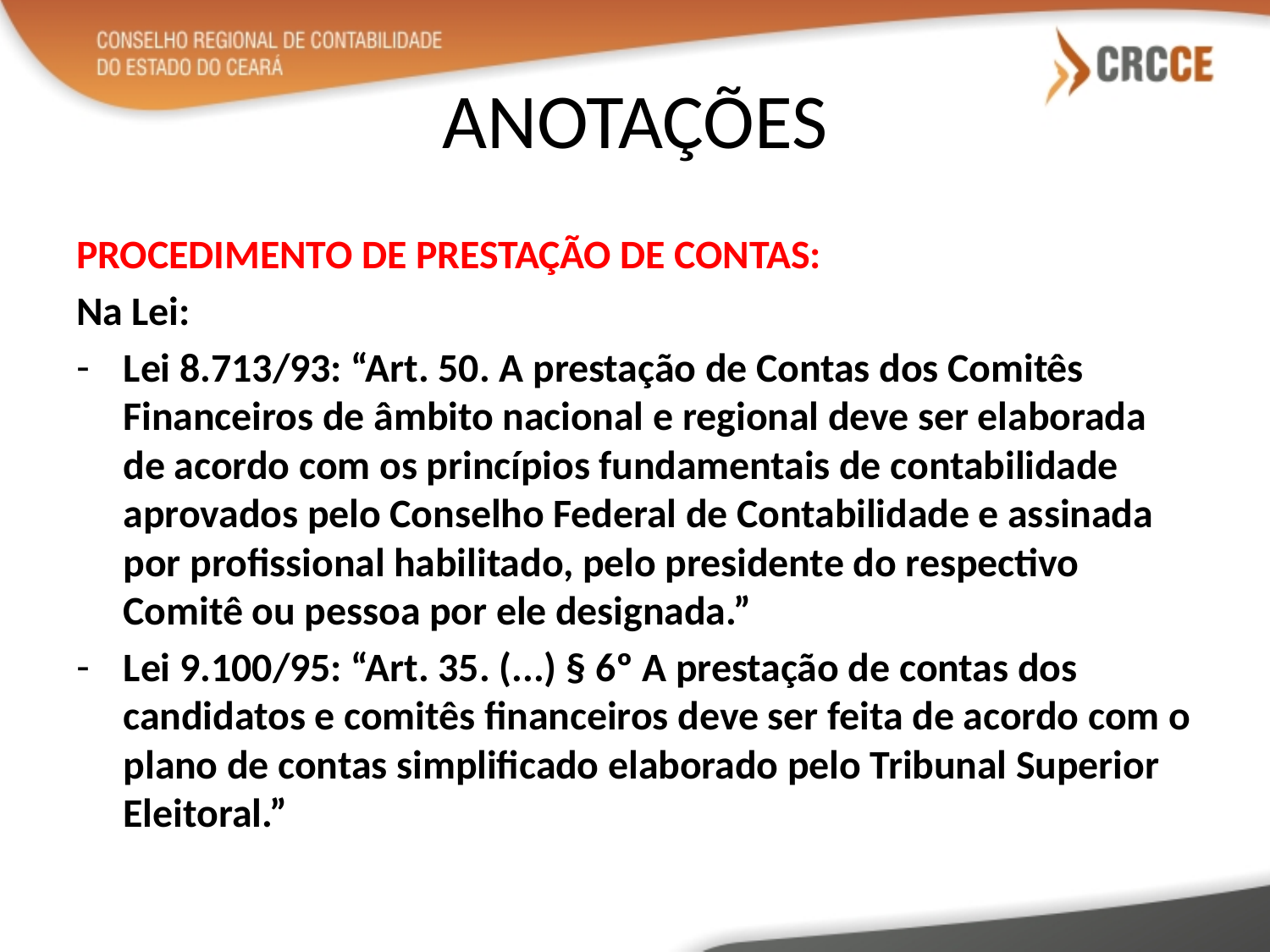

# ANOTAÇÕES
PROCEDIMENTO DE PRESTAÇÃO DE CONTAS:
Na Lei:
Lei 8.713/93: “Art. 50. A prestação de Contas dos Comitês Financeiros de âmbito nacional e regional deve ser elaborada de acordo com os princípios fundamentais de contabilidade aprovados pelo Conselho Federal de Contabilidade e assinada por profissional habilitado, pelo presidente do respectivo Comitê ou pessoa por ele designada.”
Lei 9.100/95: “Art. 35. (...) § 6º A prestação de contas dos candidatos e comitês financeiros deve ser feita de acordo com o plano de contas simplificado elaborado pelo Tribunal Superior Eleitoral.”